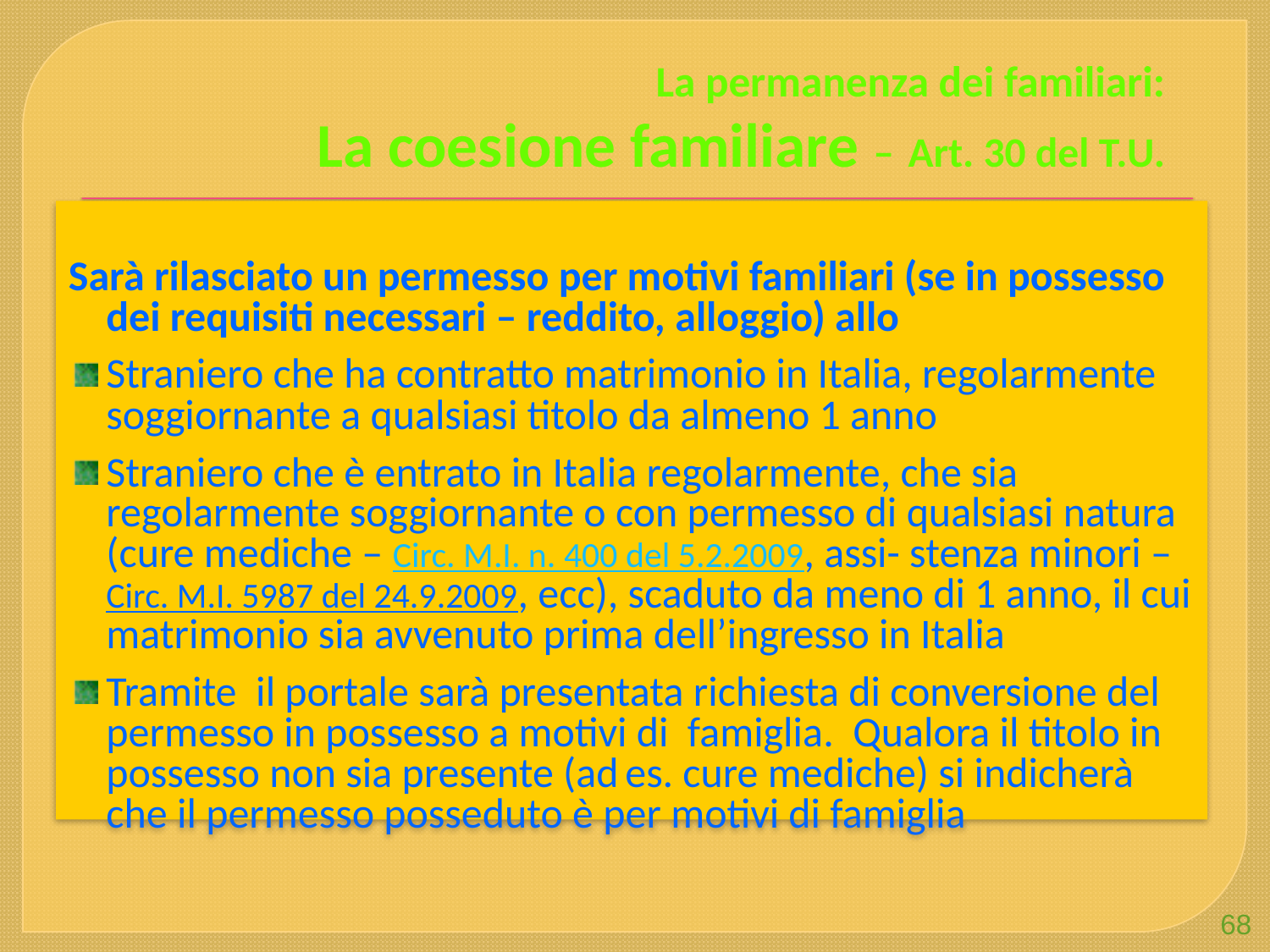

# La permanenza dei familiari: La coesione familiare – Art. 30 del T.U.

Sarà rilasciato un permesso per motivi familiari (se in possesso dei requisiti necessari – reddito, alloggio) allo

Straniero che ha contratto matrimonio in Italia, regolarmente soggiornante a qualsiasi titolo da almeno 1 anno

Straniero che è entrato in Italia regolarmente, che sia regolarmente soggiornante o con permesso di qualsiasi natura (cure mediche – Circ. M.I. n. 400 del 5.2.2009, assi- stenza minori – Circ. M.I. 5987 del 24.9.2009, ecc), scaduto da meno di 1 anno, il cui matrimonio sia avvenuto prima dell’ingresso in Italia

Tramite  il portale sarà presentata richiesta di conversione del permesso in possesso a motivi di  famiglia.  Qualora il titolo in possesso non sia presente (ad es. cure mediche) si indicherà che il permesso posseduto è per motivi di famiglia

68